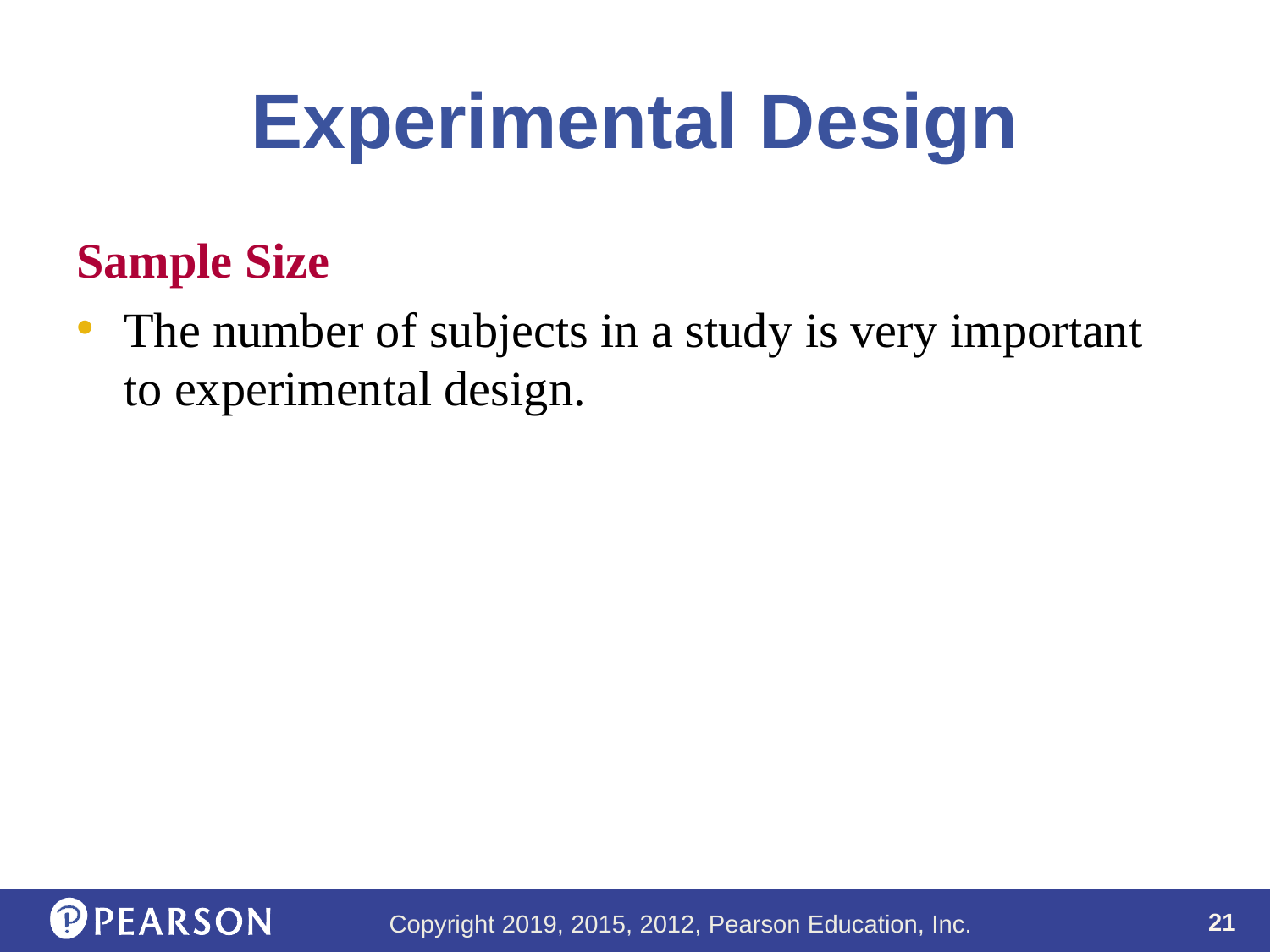

# Experimental Design
Sample Size
The number of subjects in a study is very important to experimental design.